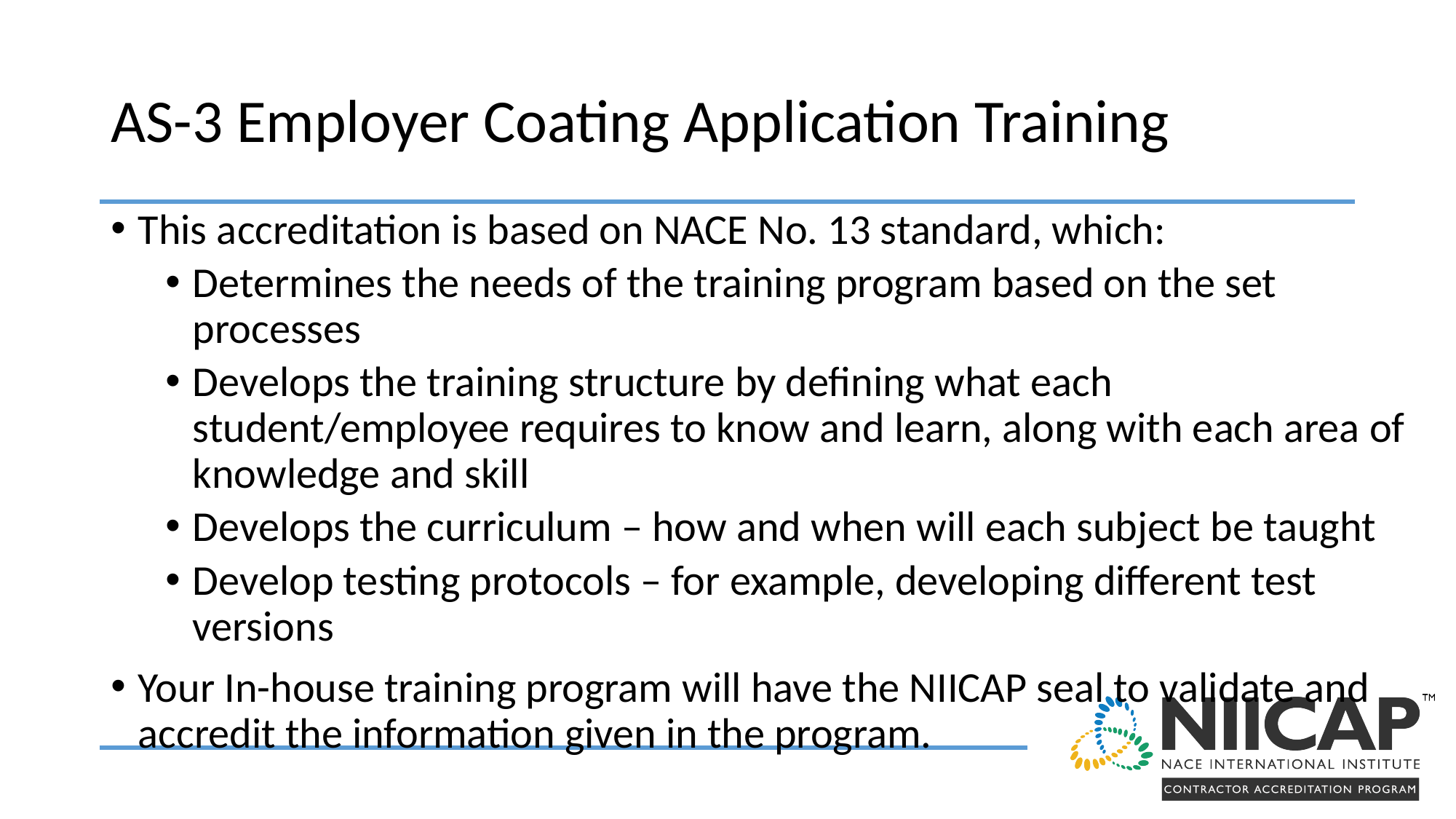

# AS-3 Employer Coating Application Training
This accreditation is based on NACE No. 13 standard, which:
Determines the needs of the training program based on the set processes
Develops the training structure by defining what each student/employee requires to know and learn, along with each area of knowledge and skill
Develops the curriculum – how and when will each subject be taught
Develop testing protocols – for example, developing different test versions
Your In-house training program will have the NIICAP seal to validate and accredit the information given in the program.